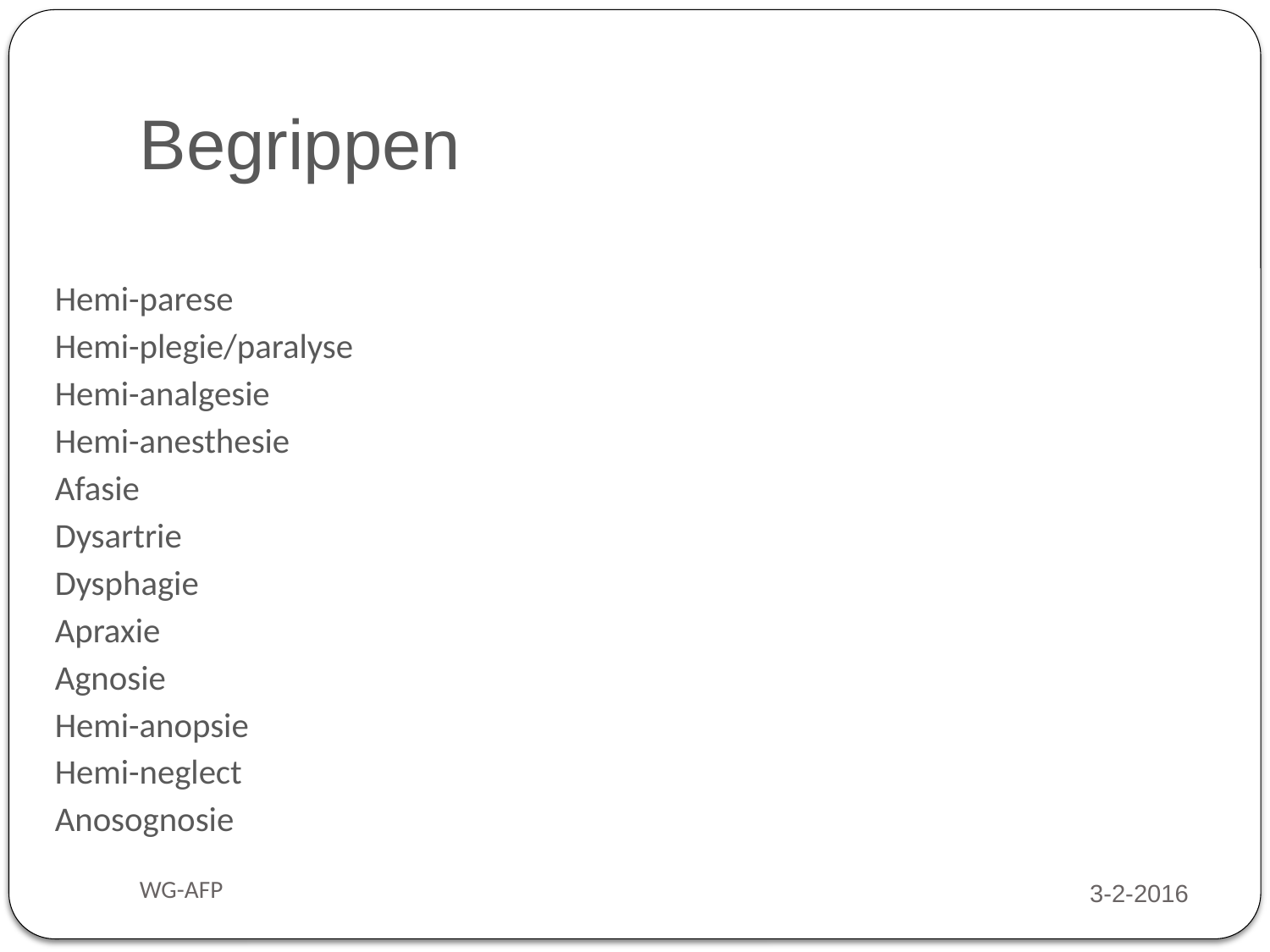

# Begrippen
Hemi-parese
Hemi-plegie/paralyse
Hemi-analgesie
Hemi-anesthesie
Afasie
Dysartrie
Dysphagie
Apraxie
Agnosie
Hemi-anopsie
Hemi-neglect
Anosognosie

WG-AFP
3-2-2016